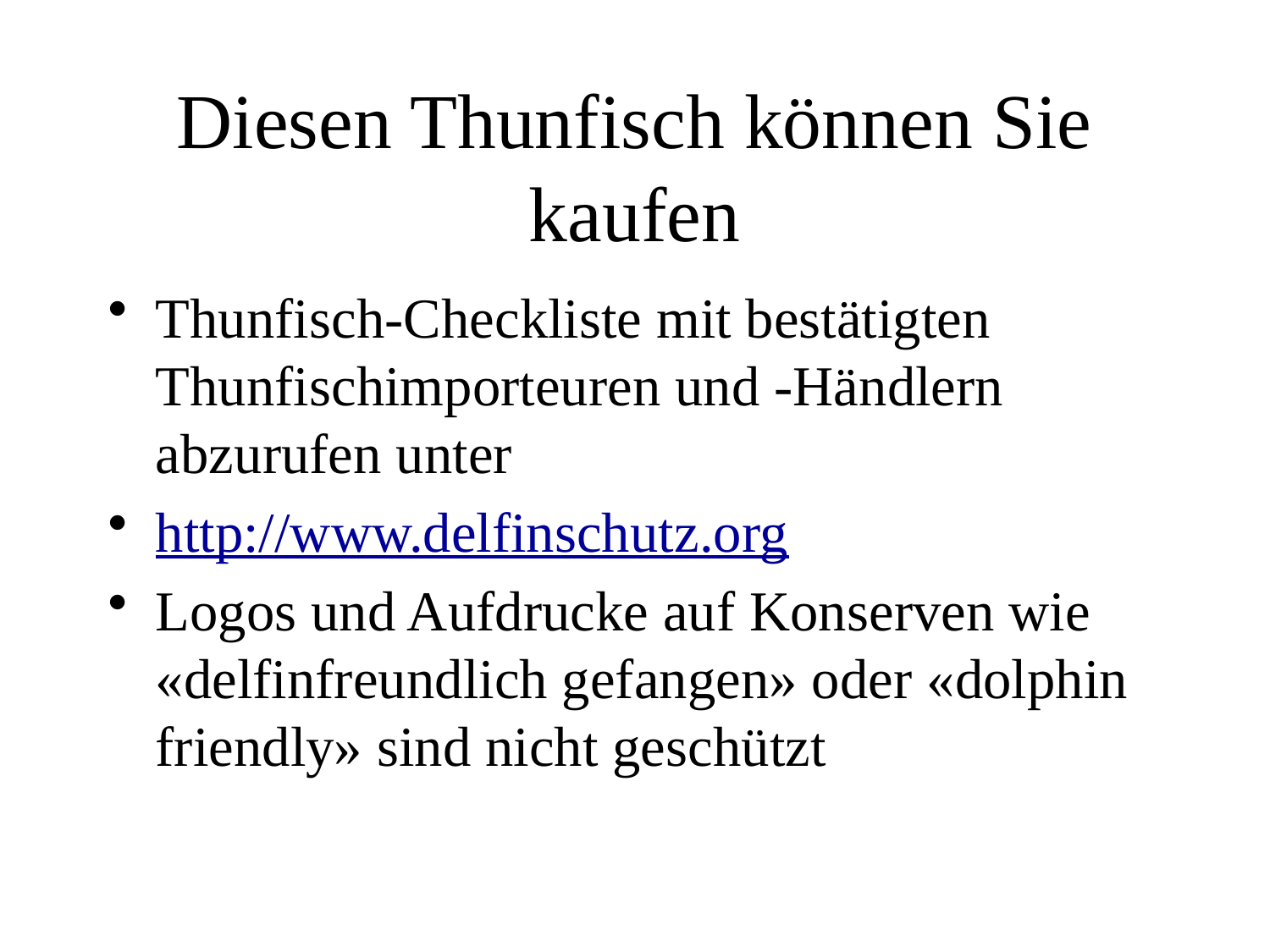

# Diesen Thunfisch können Sie kaufen
Thunfisch-Checkliste mit bestätigten Thunfischimporteuren und -Händlern abzurufen unter
http://www.delfinschutz.org
Logos und Aufdrucke auf Konserven wie «delfinfreundlich gefangen» oder «dolphin friendly» sind nicht geschützt